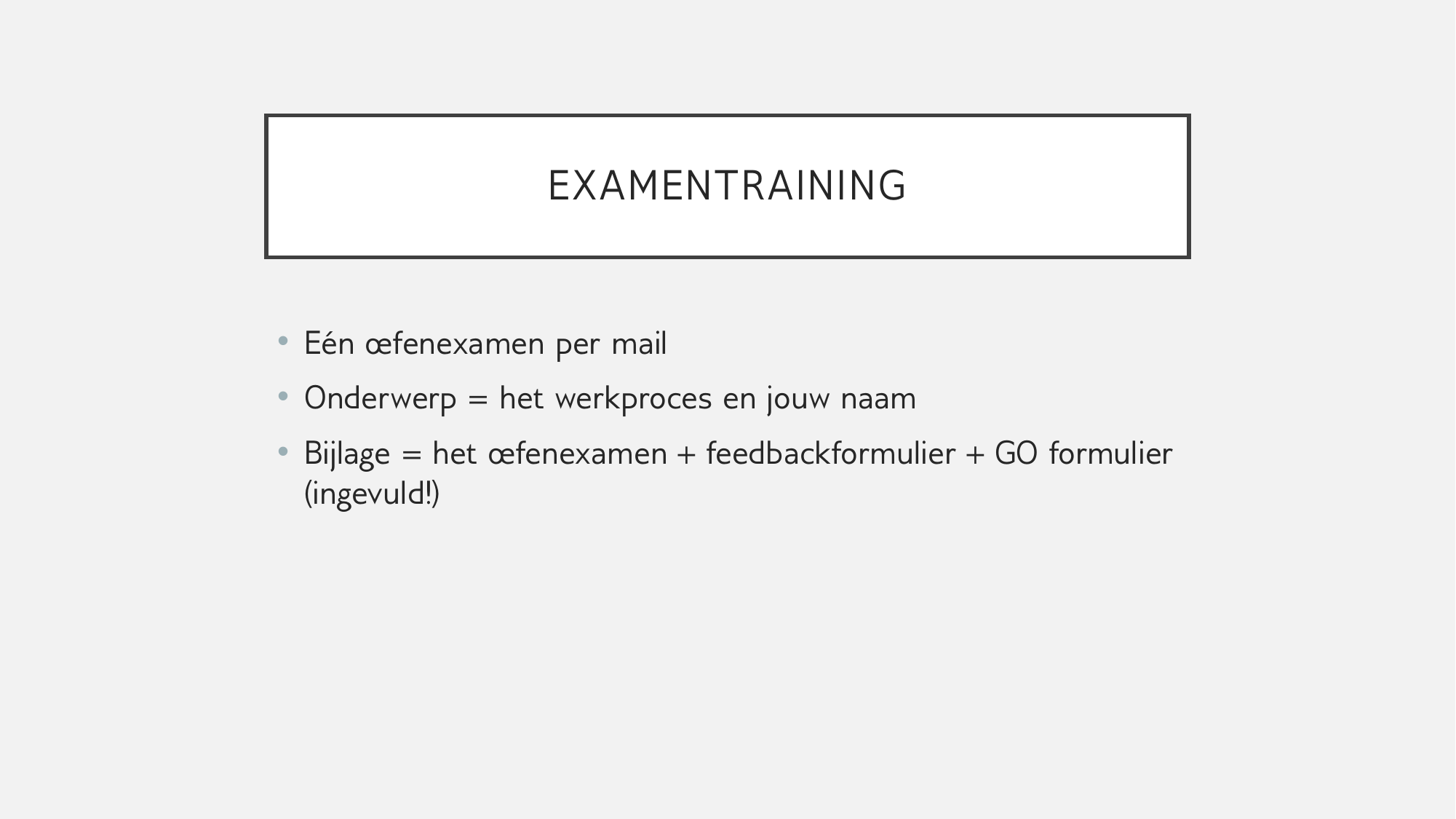

# examentraining
Eén oefenexamen per mail
Onderwerp = het werkproces en jouw naam
Bijlage = het oefenexamen + feedbackformulier + GO formulier (ingevuld!)